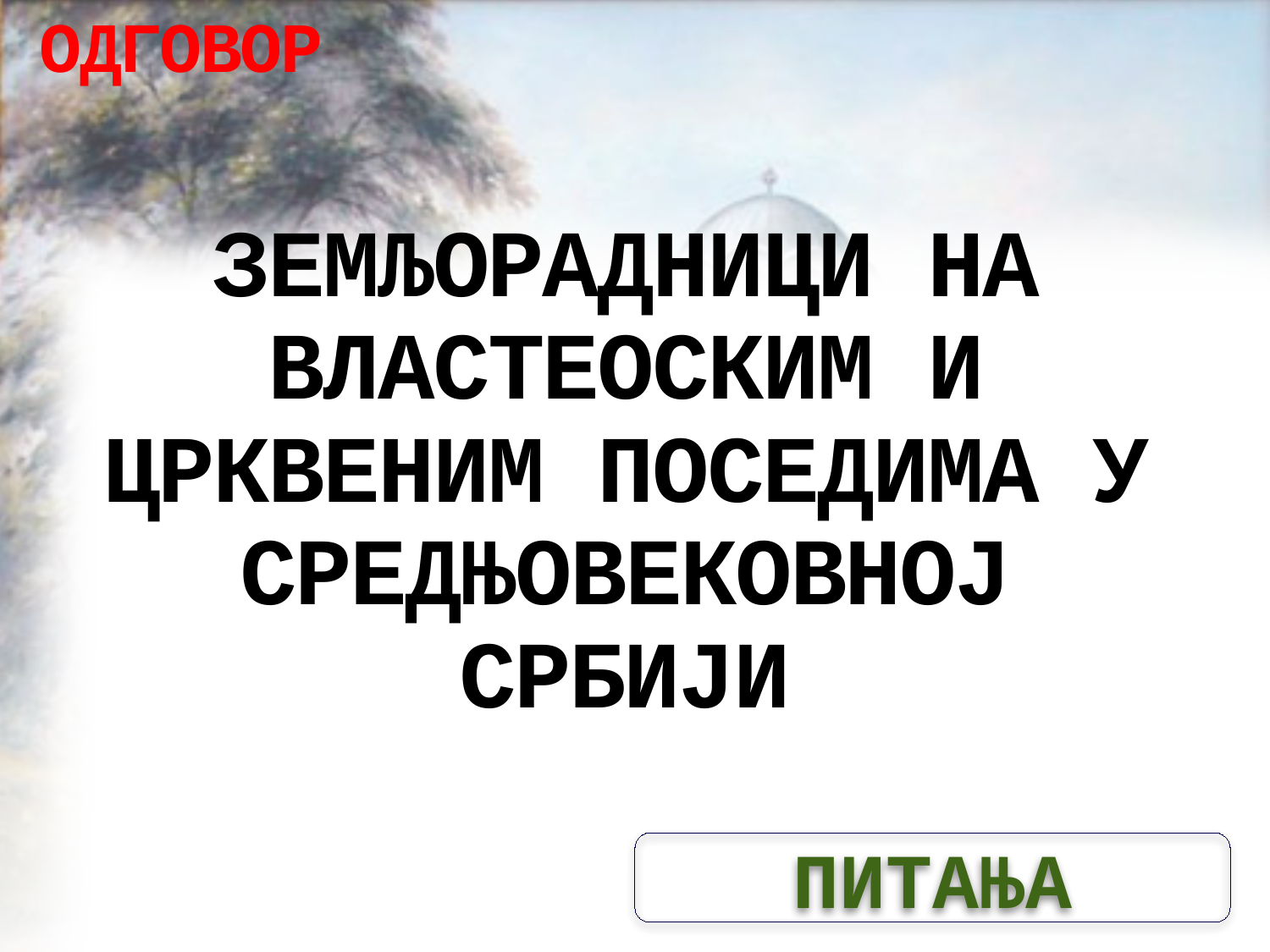

ОДГОВОР
# ЗЕМЉОРАДНИЦИ НА ВЛАСТЕОСКИМ И ЦРКВЕНИМ ПОСЕДИМА У СРЕДЊОВЕКОВНОЈ СРБИЈИ
ПИТАЊА